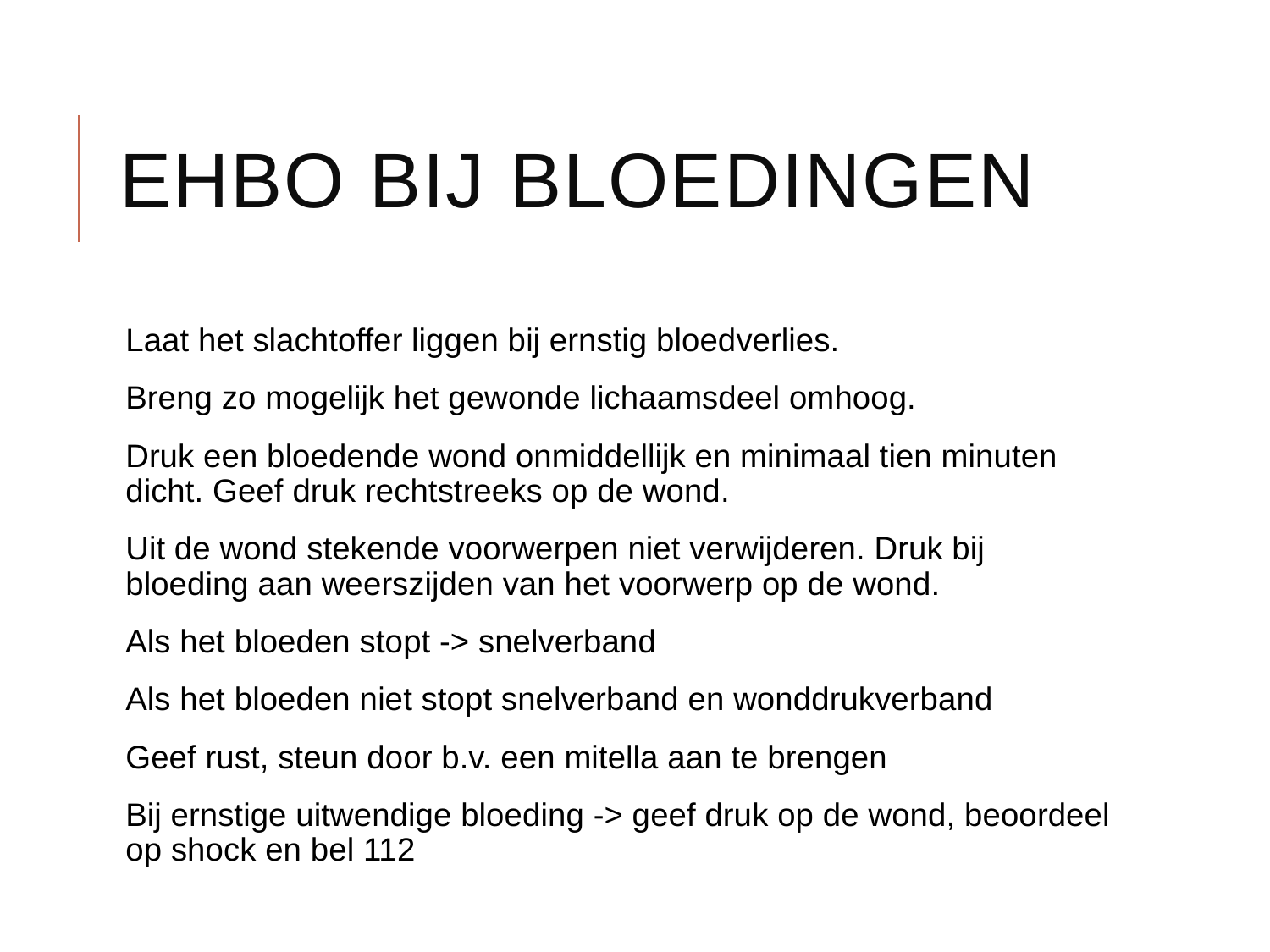

# EHBO bij Bloedingen
Laat het slachtoffer liggen bij ernstig bloedverlies.
Breng zo mogelijk het gewonde lichaamsdeel omhoog.
Druk een bloedende wond onmiddellijk en minimaal tien minuten dicht. Geef druk rechtstreeks op de wond.
Uit de wond stekende voorwerpen niet verwijderen. Druk bij bloeding aan weerszijden van het voorwerp op de wond.
Als het bloeden stopt -> snelverband
Als het bloeden niet stopt snelverband en wonddrukverband
Geef rust, steun door b.v. een mitella aan te brengen
Bij ernstige uitwendige bloeding -> geef druk op de wond, beoordeel op shock en bel 112